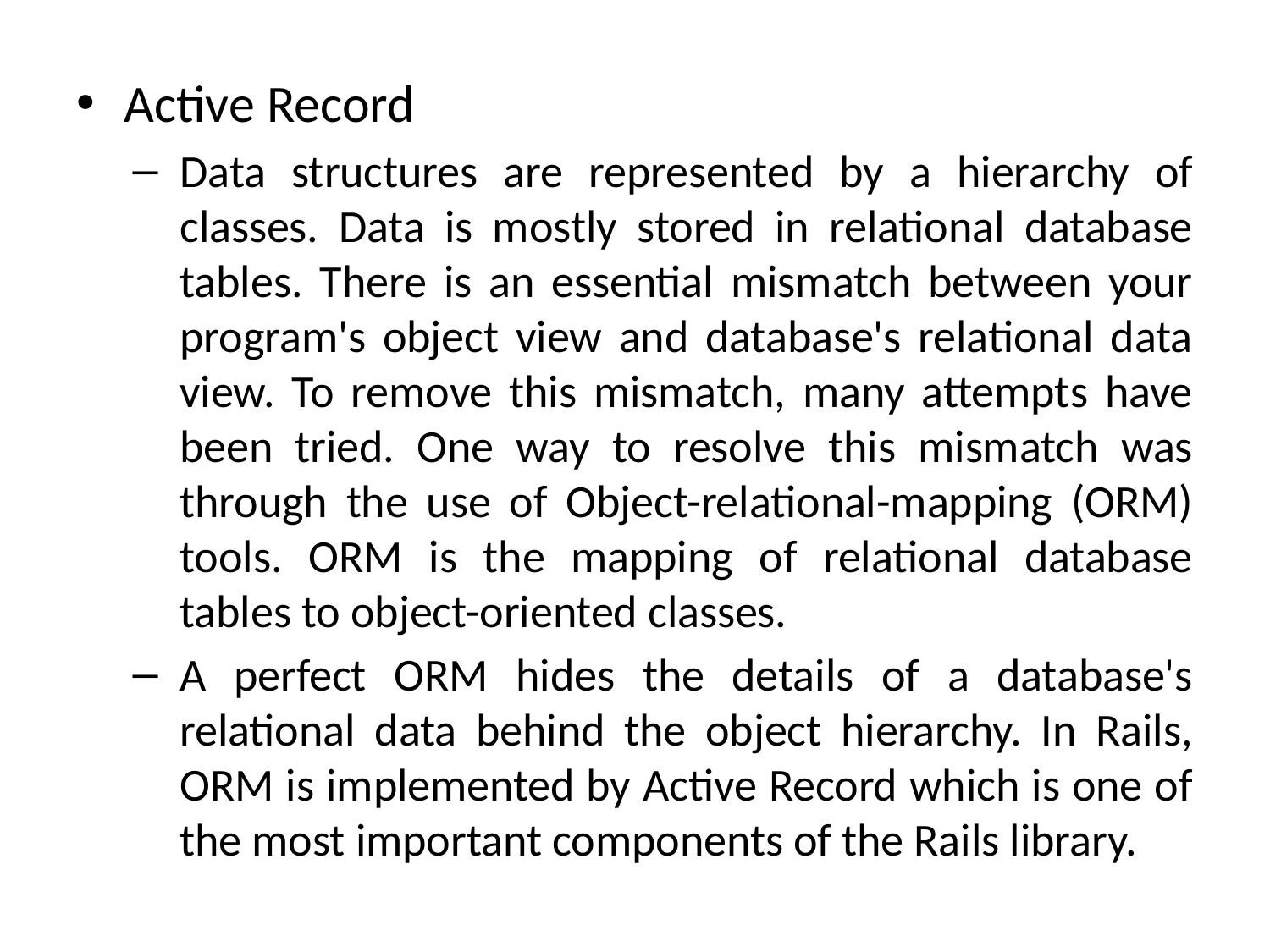

Active Record
Data structures are represented by a hierarchy of classes. Data is mostly stored in relational database tables. There is an essential mismatch between your program's object view and database's relational data view. To remove this mismatch, many attempts have been tried. One way to resolve this mismatch was through the use of Object-relational-mapping (ORM) tools. ORM is the mapping of relational database tables to object-oriented classes.
A perfect ORM hides the details of a database's relational data behind the object hierarchy. In Rails, ORM is implemented by Active Record which is one of the most important components of the Rails library.